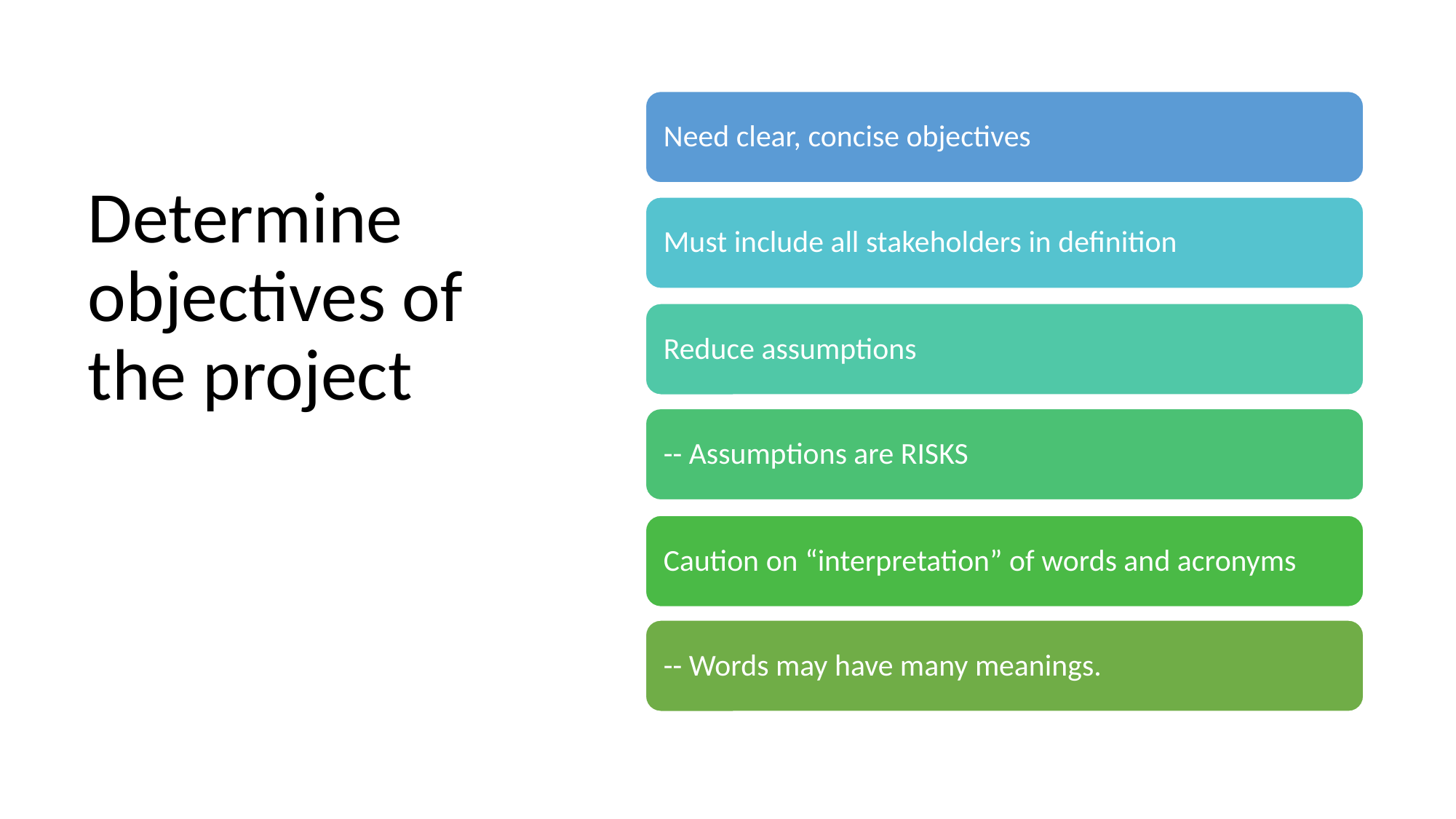

Need clear, concise objectives
Must include all stakeholders in definition
Reduce assumptions
-- Assumptions are RISKS
Caution on “interpretation” of words and acronyms
-- Words may have many meanings.
# Determine objectives of the project